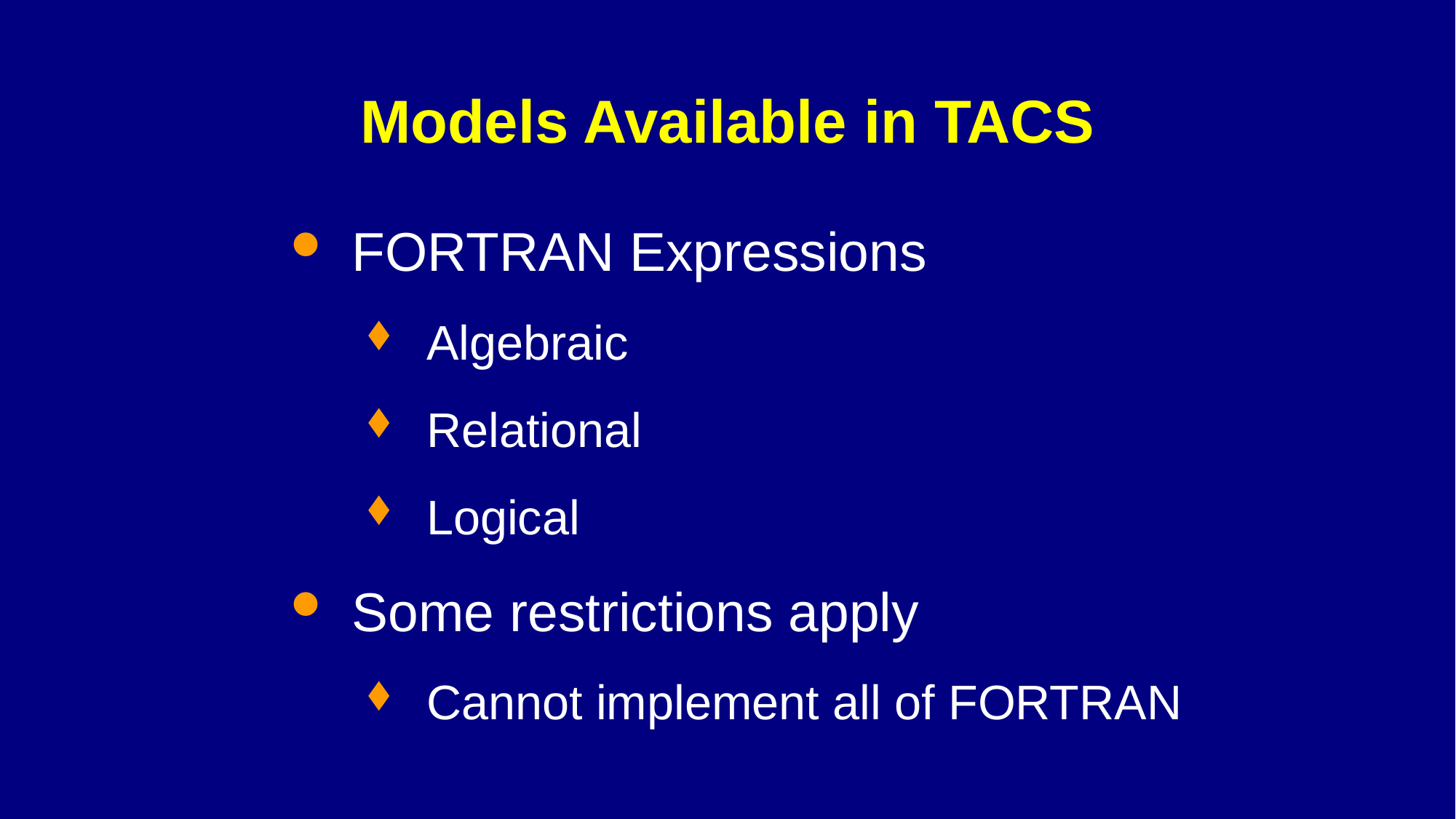

# Models Available in TACS
FORTRAN Expressions
Algebraic
Relational
Logical
Some restrictions apply
Cannot implement all of FORTRAN